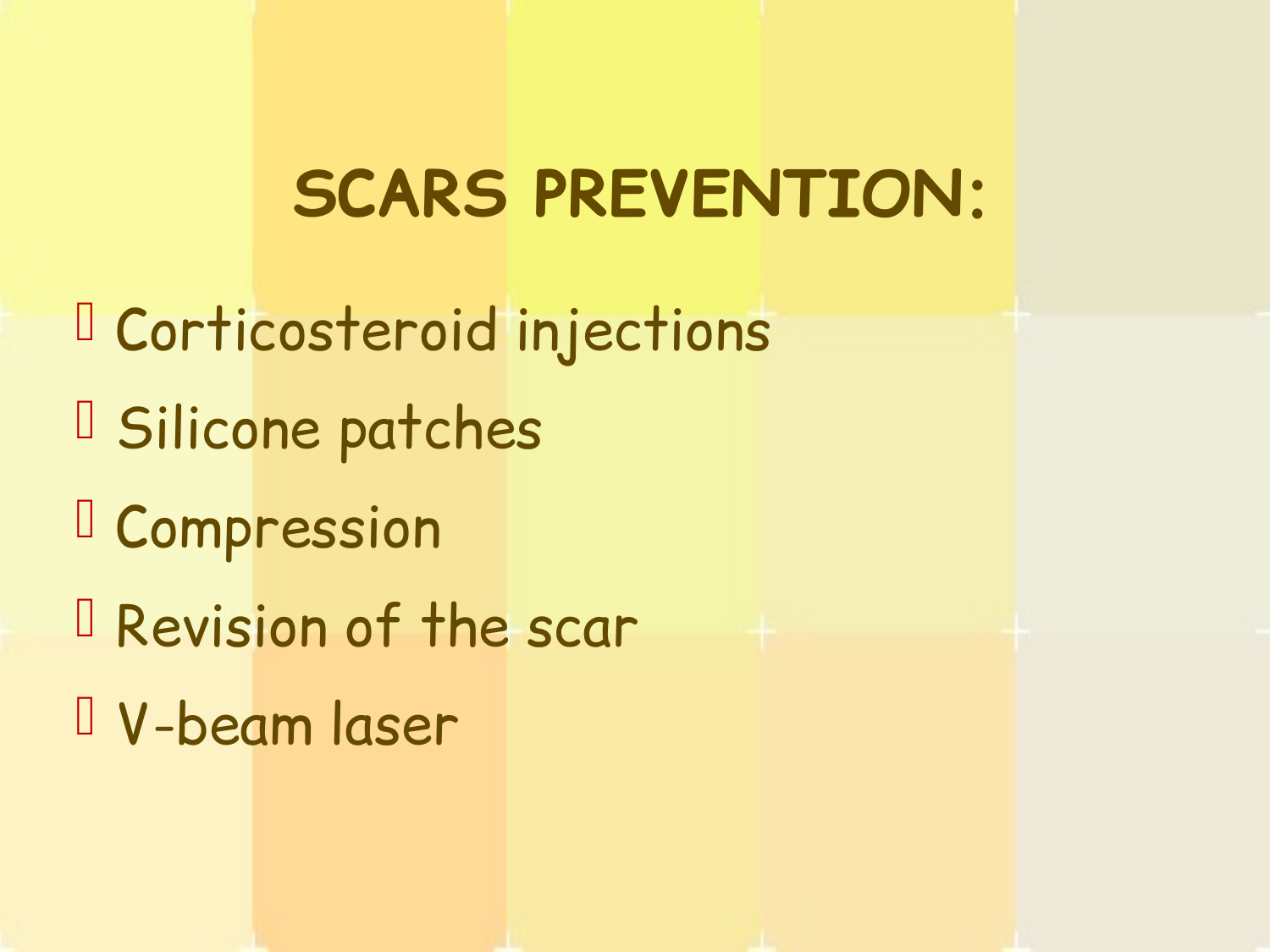

SCARS PREVENTION:

Corticosteroid injections
Silicone patches
Compression
Revision of the scar
V-beam laser
#